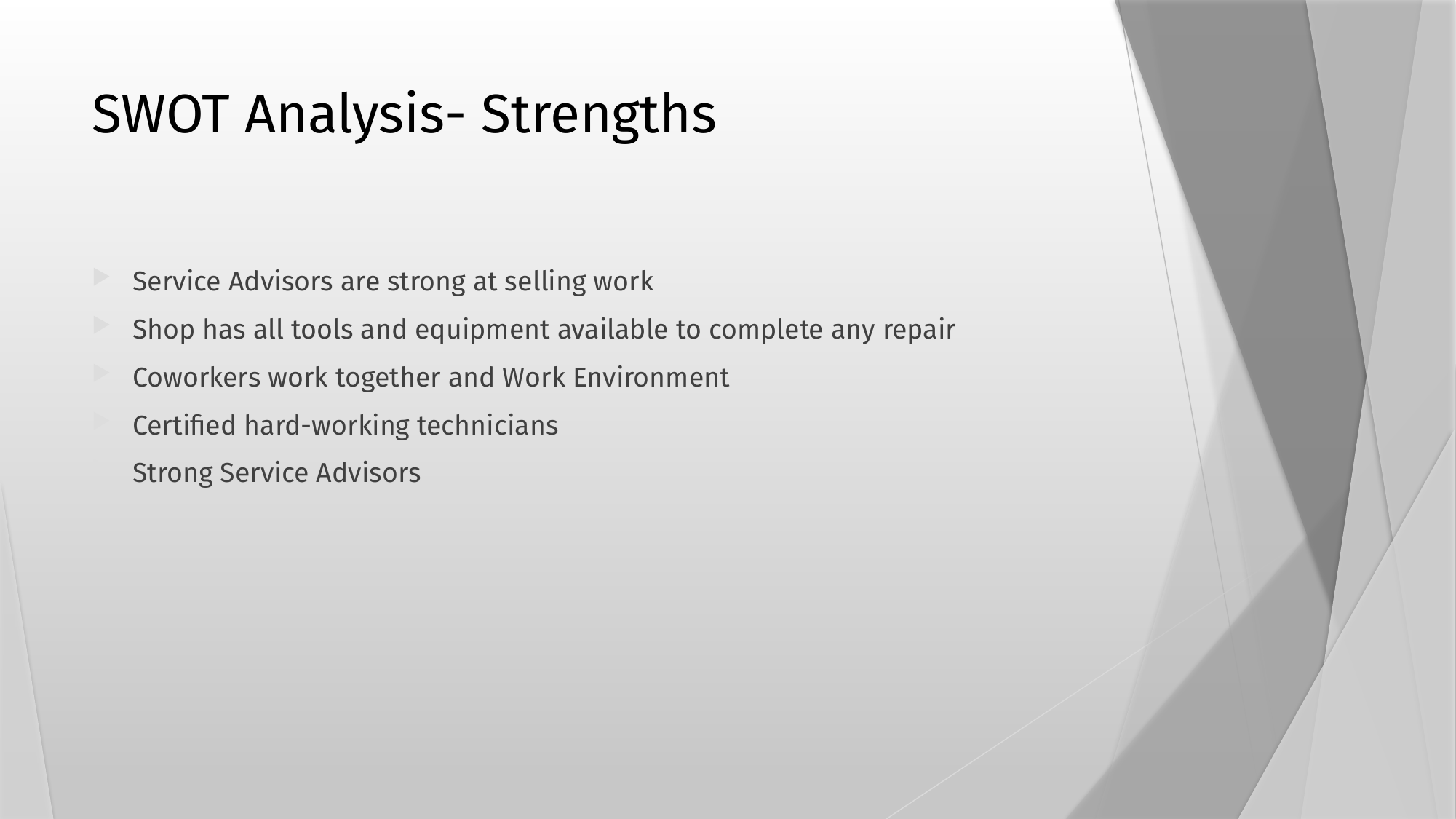

# SWOT Analysis- Strengths
Service Advisors are strong at selling work
Shop has all tools and equipment available to complete any repair
Coworkers work together and Work Environment
Certified hard-working technicians
Strong Service Advisors